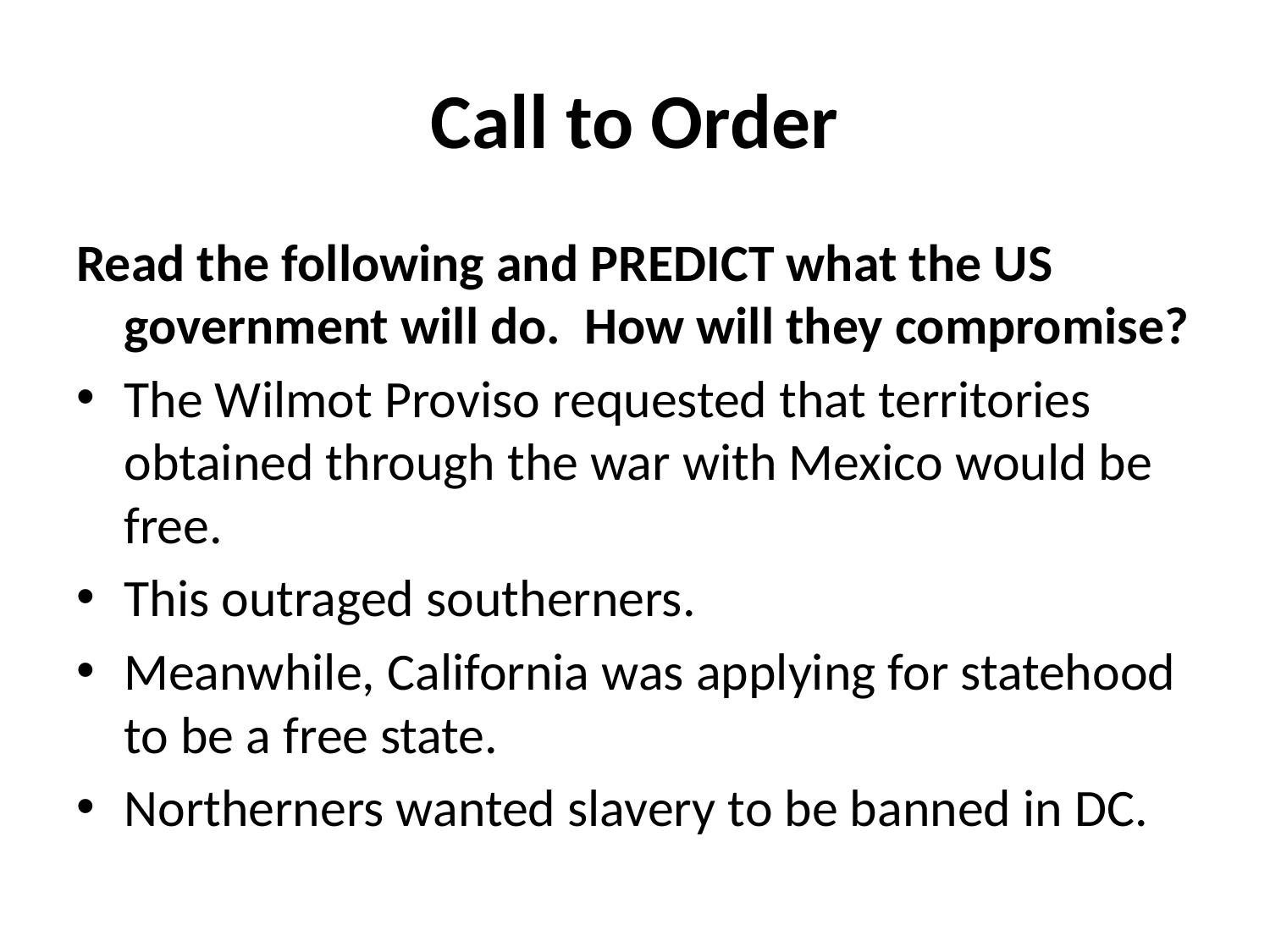

# Call to Order
Read the following and PREDICT what the US government will do.  How will they compromise?
The Wilmot Proviso requested that territories obtained through the war with Mexico would be free.
This outraged southerners.
Meanwhile, California was applying for statehood to be a free state.
Northerners wanted slavery to be banned in DC.